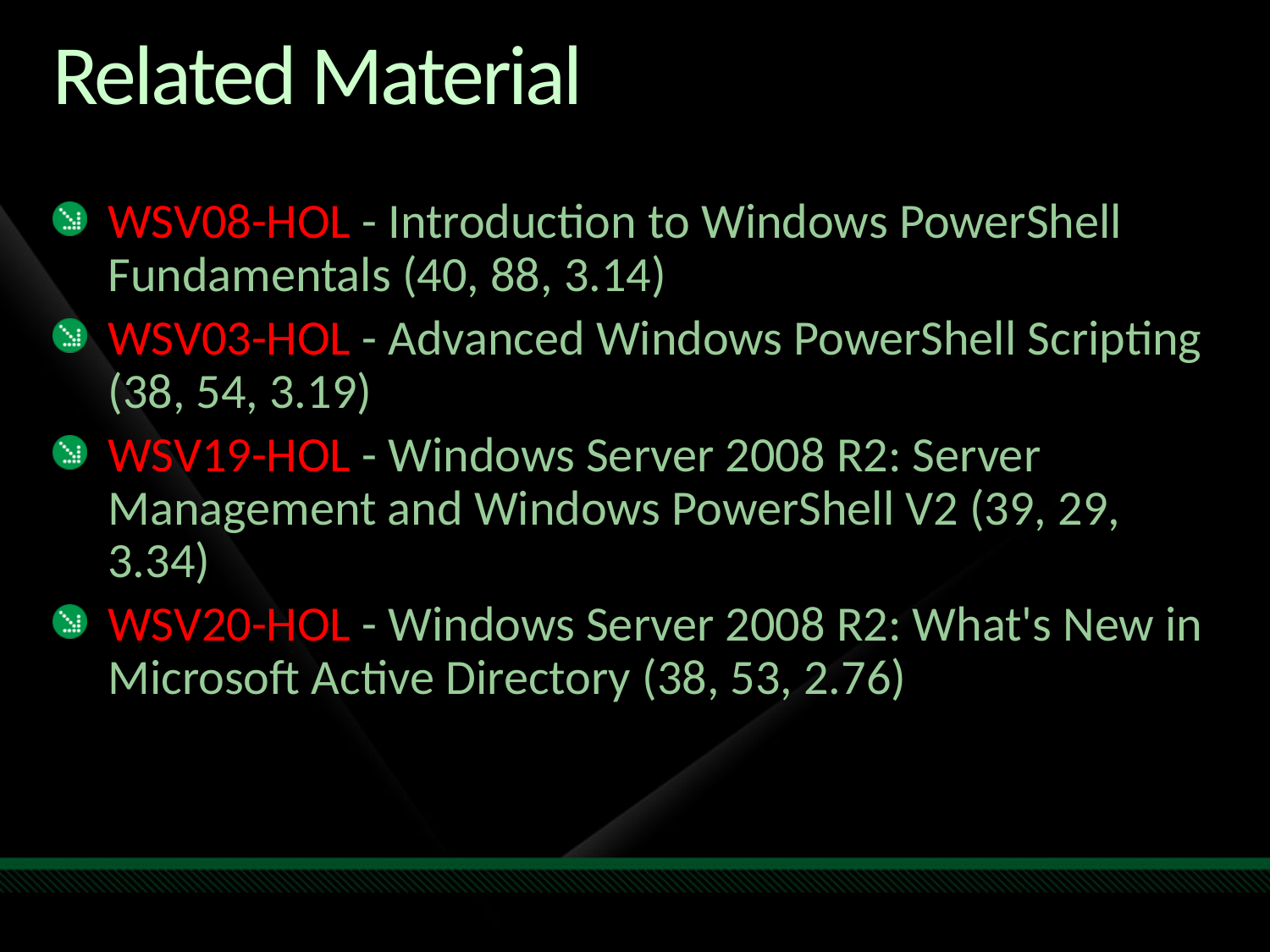

# Related Material
WSV08-HOL - Introduction to Windows PowerShell Fundamentals (40, 88, 3.14)
WSV03-HOL - Advanced Windows PowerShell Scripting (38, 54, 3.19)
WSV19-HOL - Windows Server 2008 R2: Server Management and Windows PowerShell V2 (39, 29, 3.34)
WSV20-HOL - Windows Server 2008 R2: What's New in Microsoft Active Directory (38, 53, 2.76)